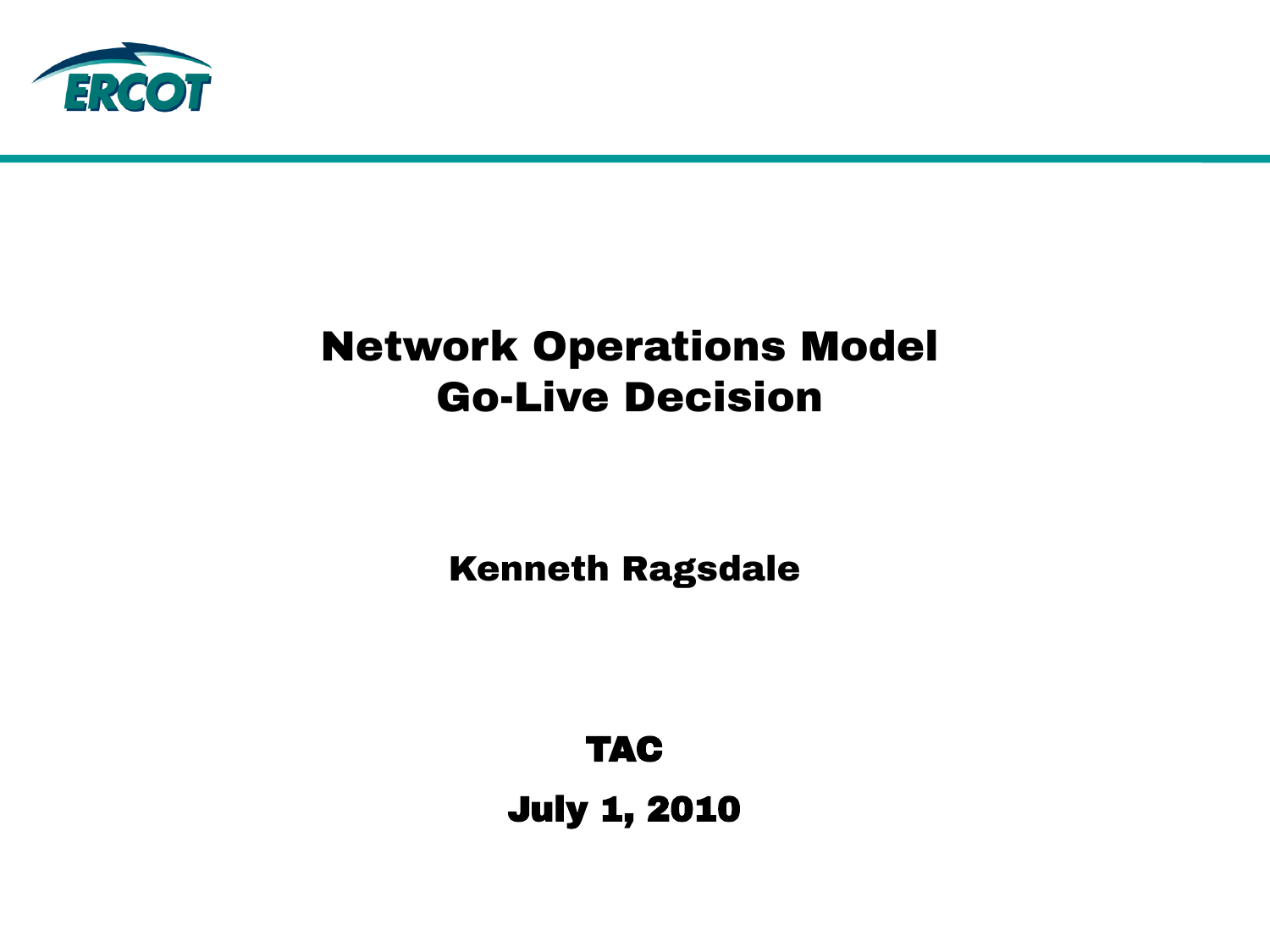

# Network Operations Model Go-Live Decision
Kenneth Ragsdale

TAC
July 1, 2010